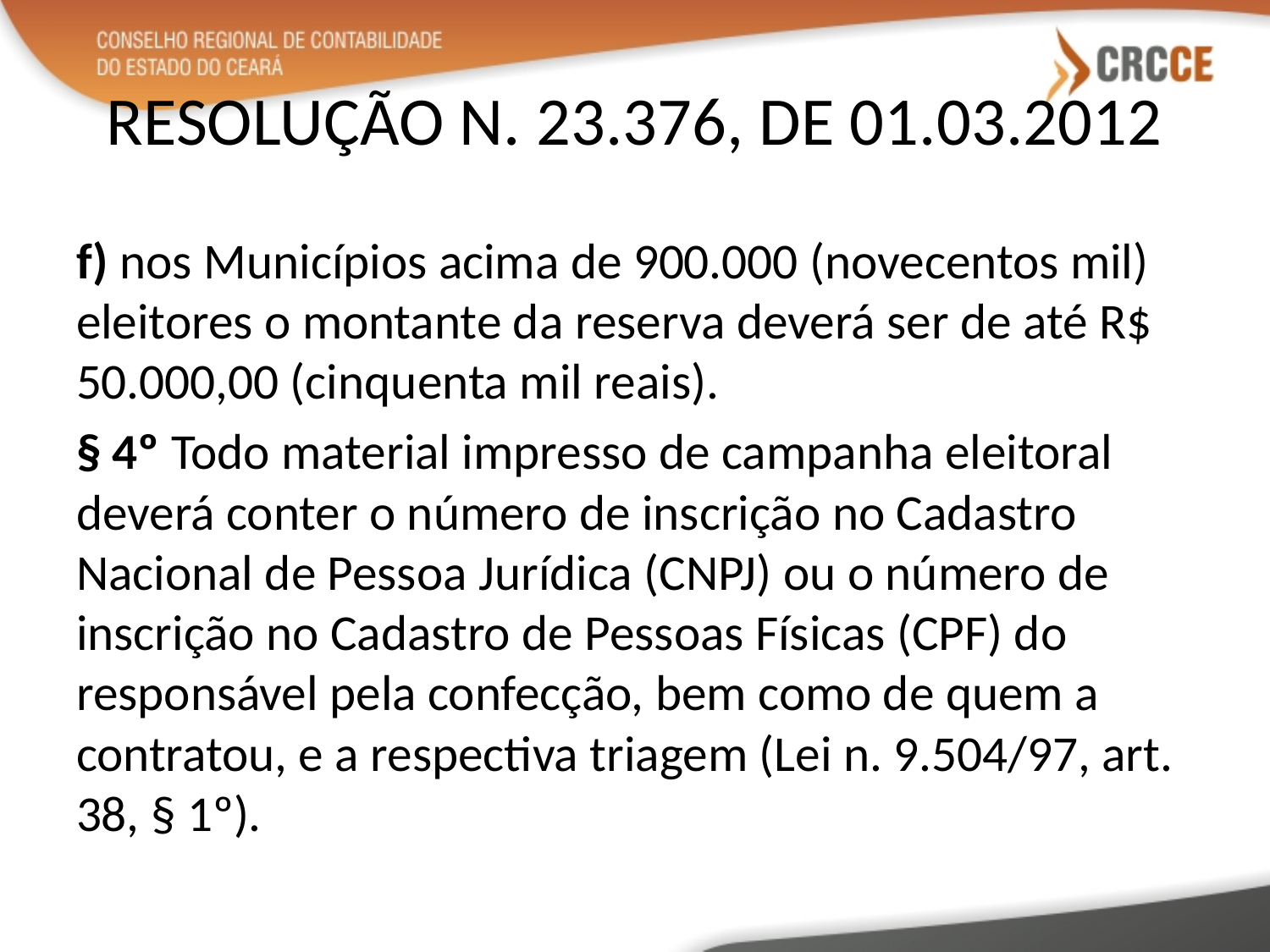

# RESOLUÇÃO N. 23.376, DE 01.03.2012
f) nos Municípios acima de 900.000 (novecentos mil) eleitores o montante da reserva deverá ser de até R$ 50.000,00 (cinquenta mil reais).
§ 4º Todo material impresso de campanha eleitoral deverá conter o número de inscrição no Cadastro Nacional de Pessoa Jurídica (CNPJ) ou o número de inscrição no Cadastro de Pessoas Físicas (CPF) do responsável pela confecção, bem como de quem a contratou, e a respectiva triagem (Lei n. 9.504/97, art. 38, § 1º).